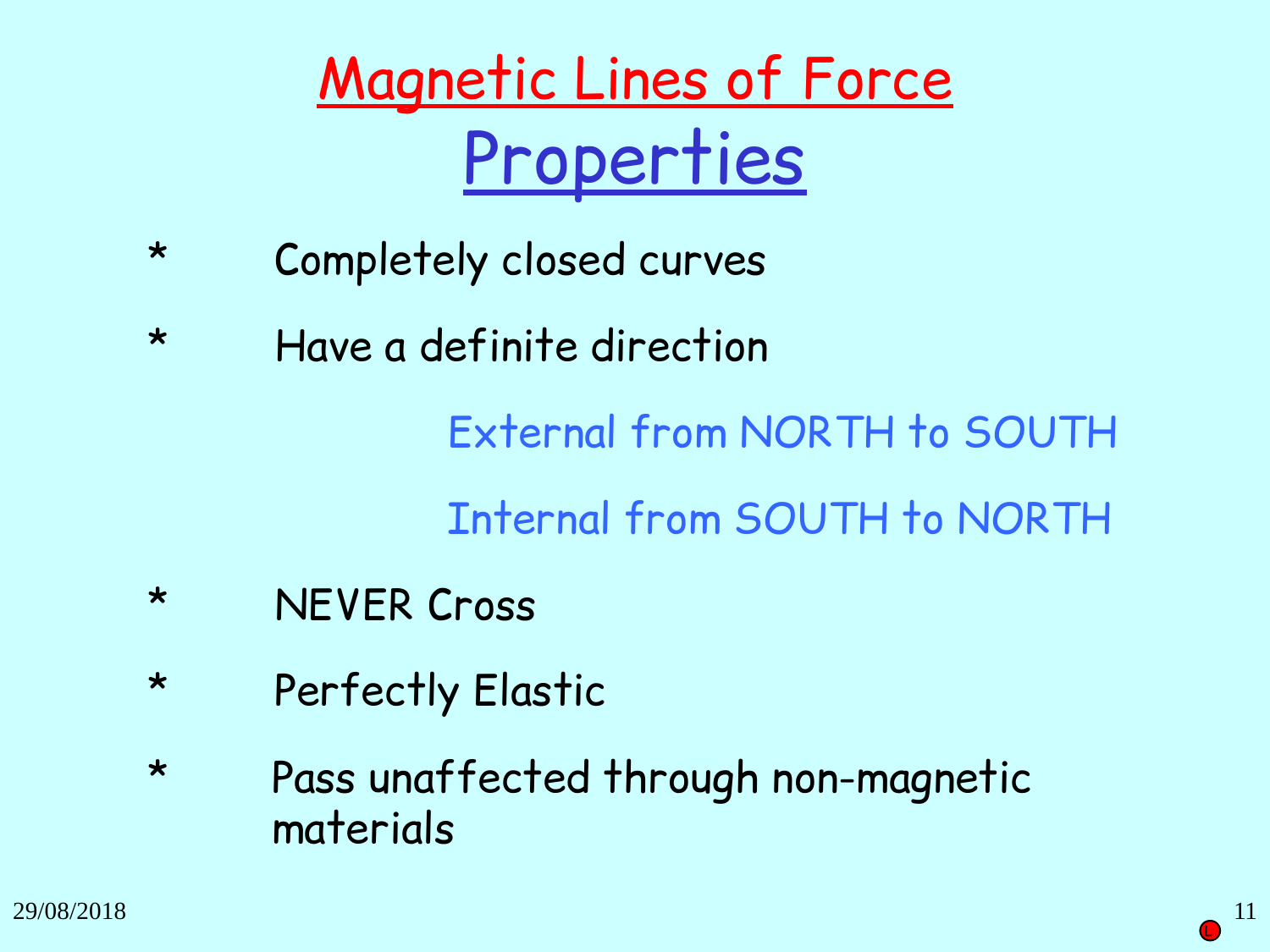

Magnetic Lines of Force
Properties
*	Completely closed curves
*	Have a definite direction
External from NORTH to SOUTH
Internal from SOUTH to NORTH
*	NEVER Cross
*	Perfectly Elastic
*	Pass unaffected through non-magnetic materials
29/08/2018
11
L